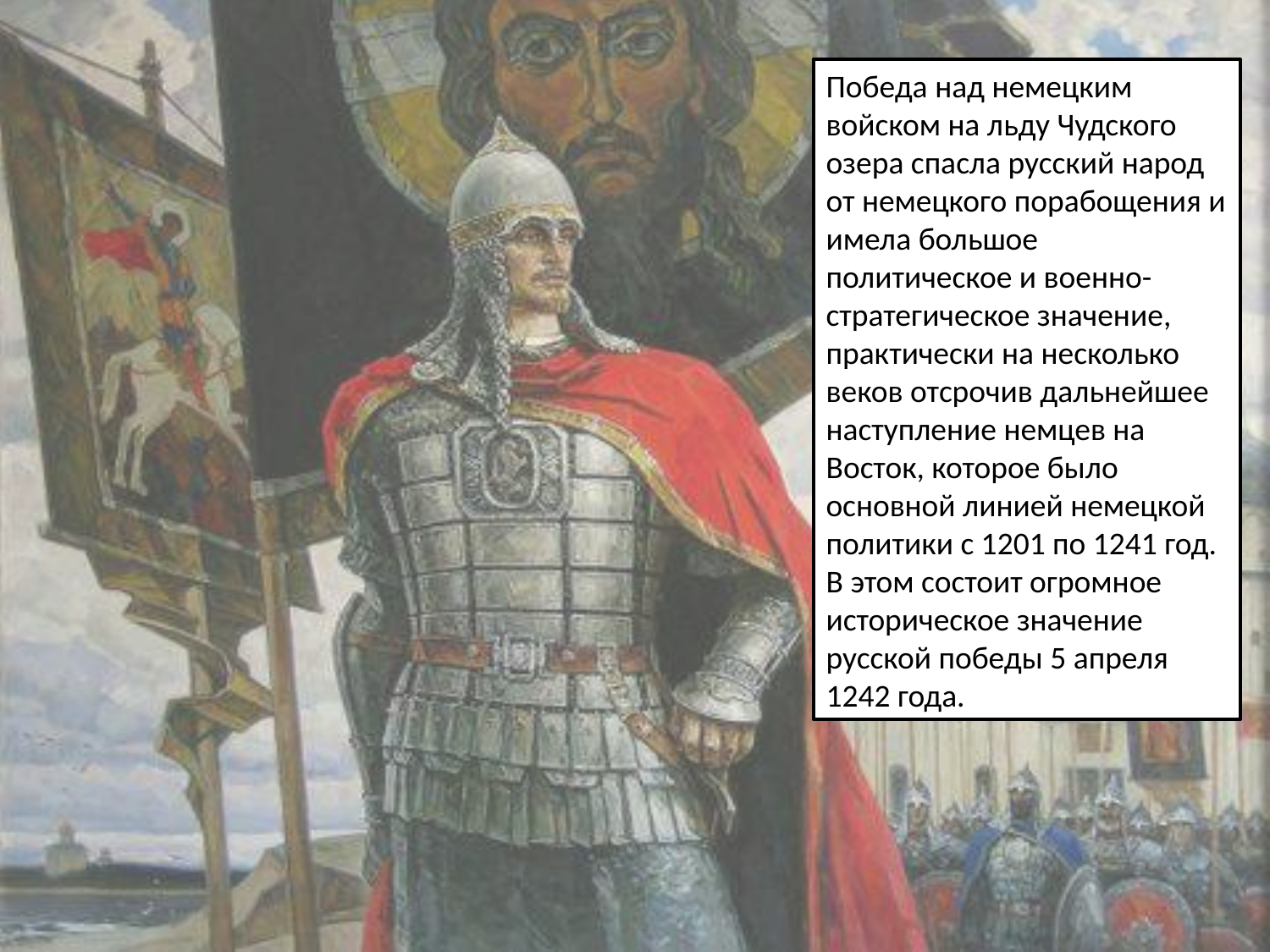

Победа над немецким войском на льду Чудского озера спасла русский народ от немецкого порабощения и имела большое политическое и военно-стратегическое значение, практически на несколько веков отсрочив дальнейшее наступление немцев на Восток, которое было основной линией немецкой политики с 1201 по 1241 год. В этом состоит огромное историческое значение русской победы 5 апреля 1242 года.